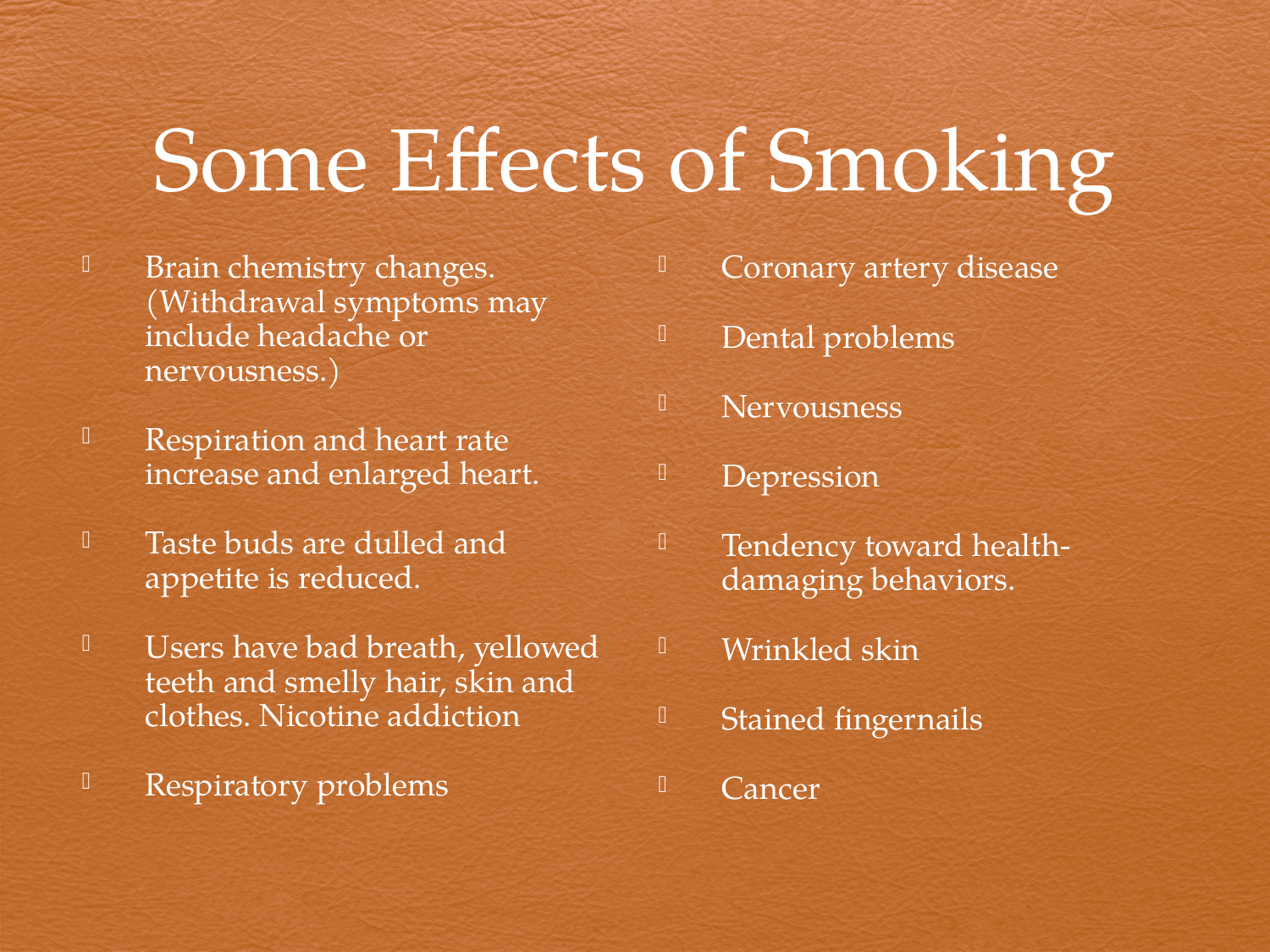

Some Effects of Smoking
Brain chemistry changes.  (Withdrawal symptoms may include headache or nervousness.)
Respiration and heart rate increase and enlarged heart.
Taste buds are dulled and appetite is reduced.
Users have bad breath, yellowed teeth and smelly hair, skin and clothes. Nicotine addiction
Respiratory problems

Coronary artery disease
Dental problems
Nervousness
Depression
Tendency toward health-damaging behaviors.
Wrinkled skin
Stained fingernails
Cancer